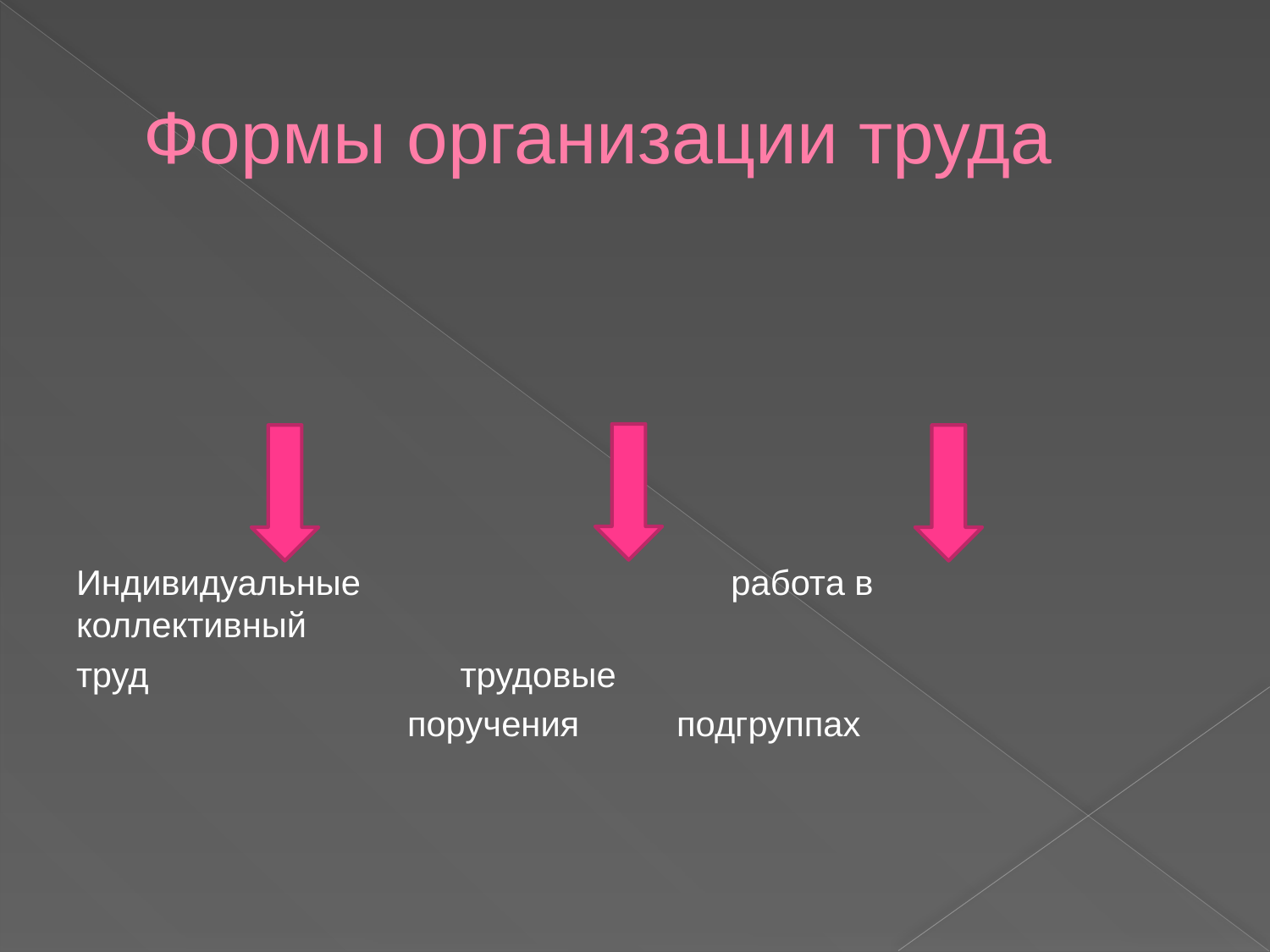

# Формы организации труда

Индивидуальные                                      работа в                             коллективный
труд                                трудовые
                                  поручения          подгруппах